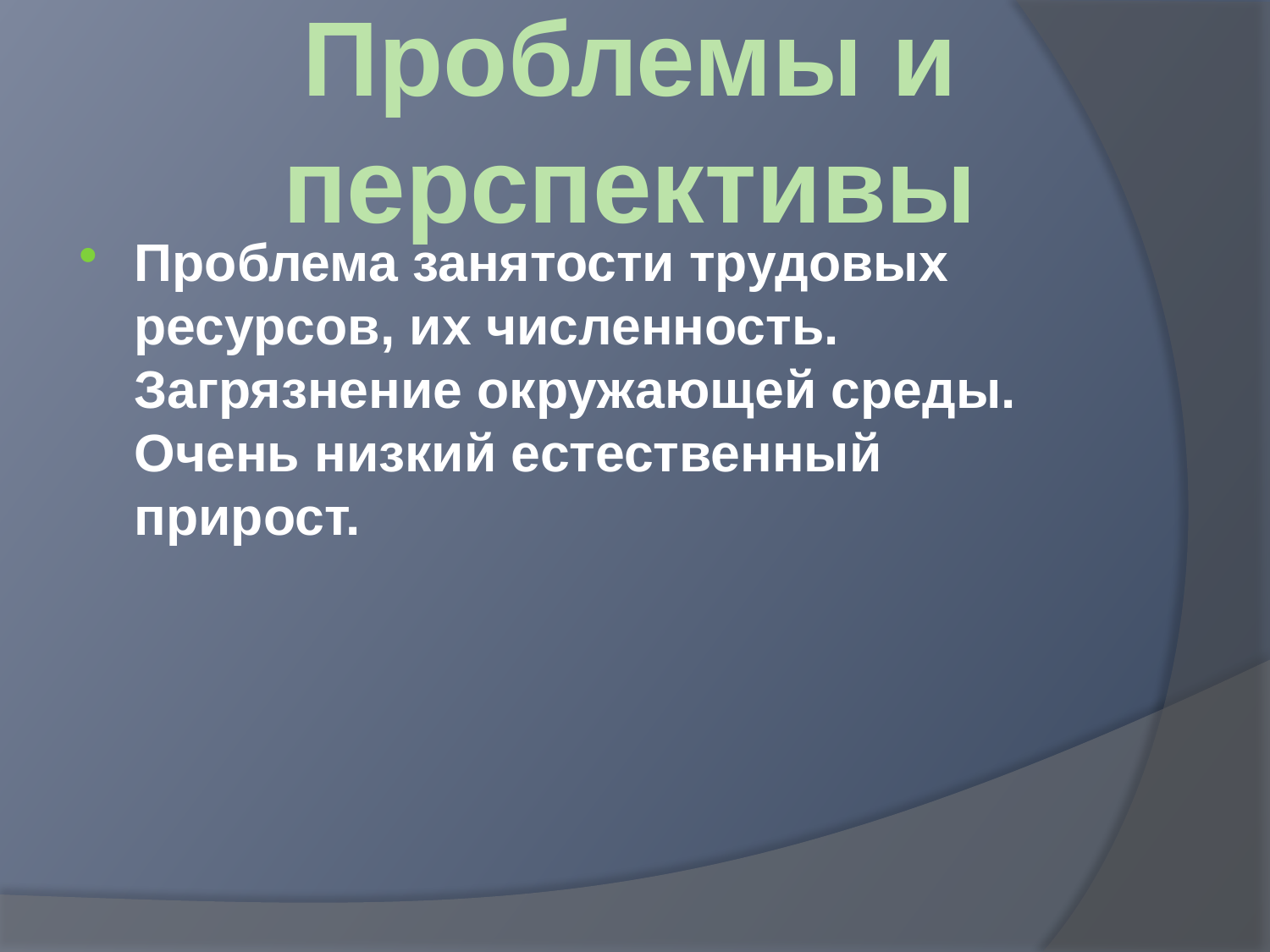

# Проблемы и перспективы
Проблема занятости трудовых ресурсов, их численность. Загрязнение окружающей среды. Очень низкий естественный прирост.